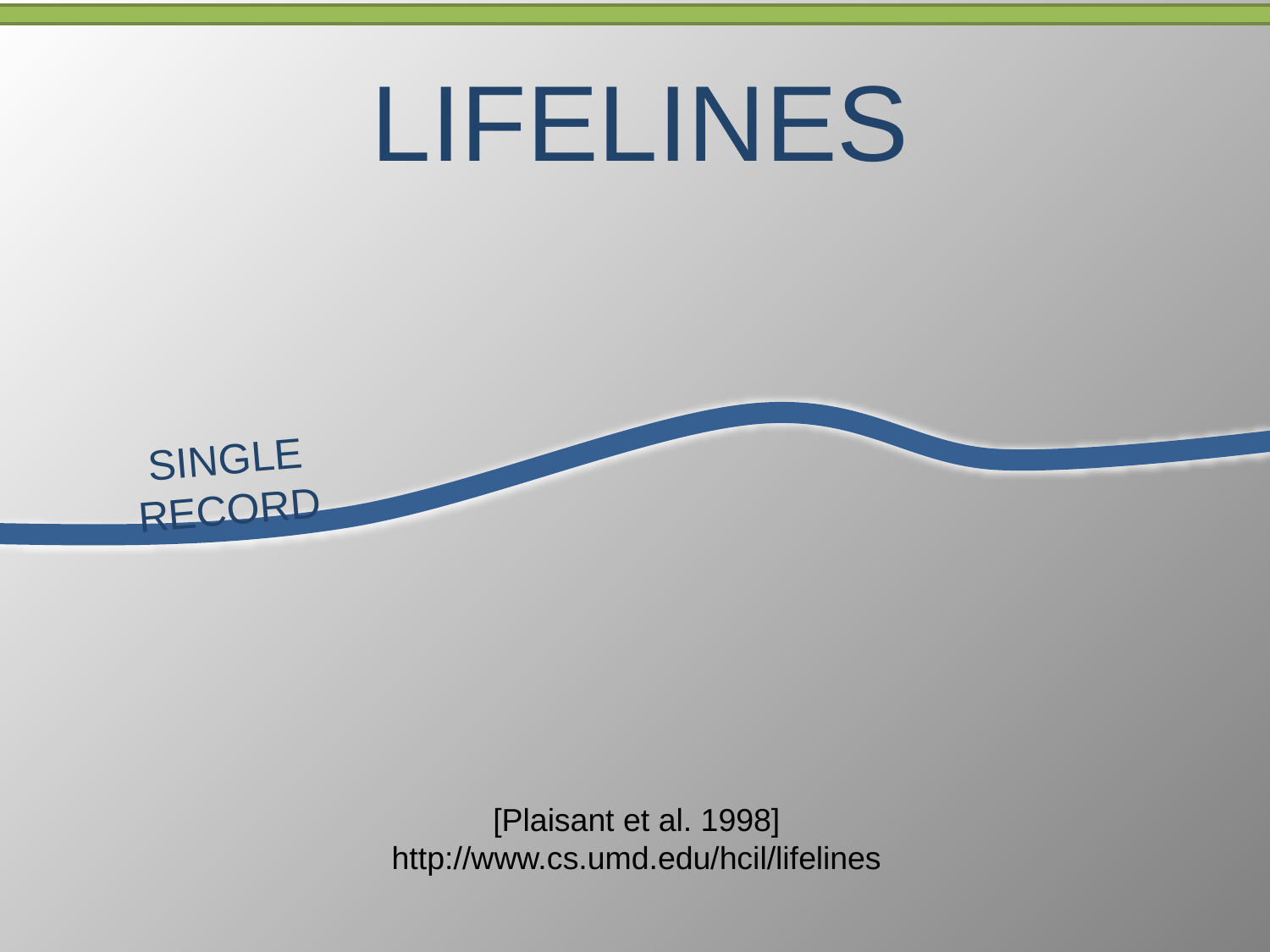

# Lifelines

Single Record
[Plaisant et al. 1998]
http://www.cs.umd.edu/hcil/lifelines